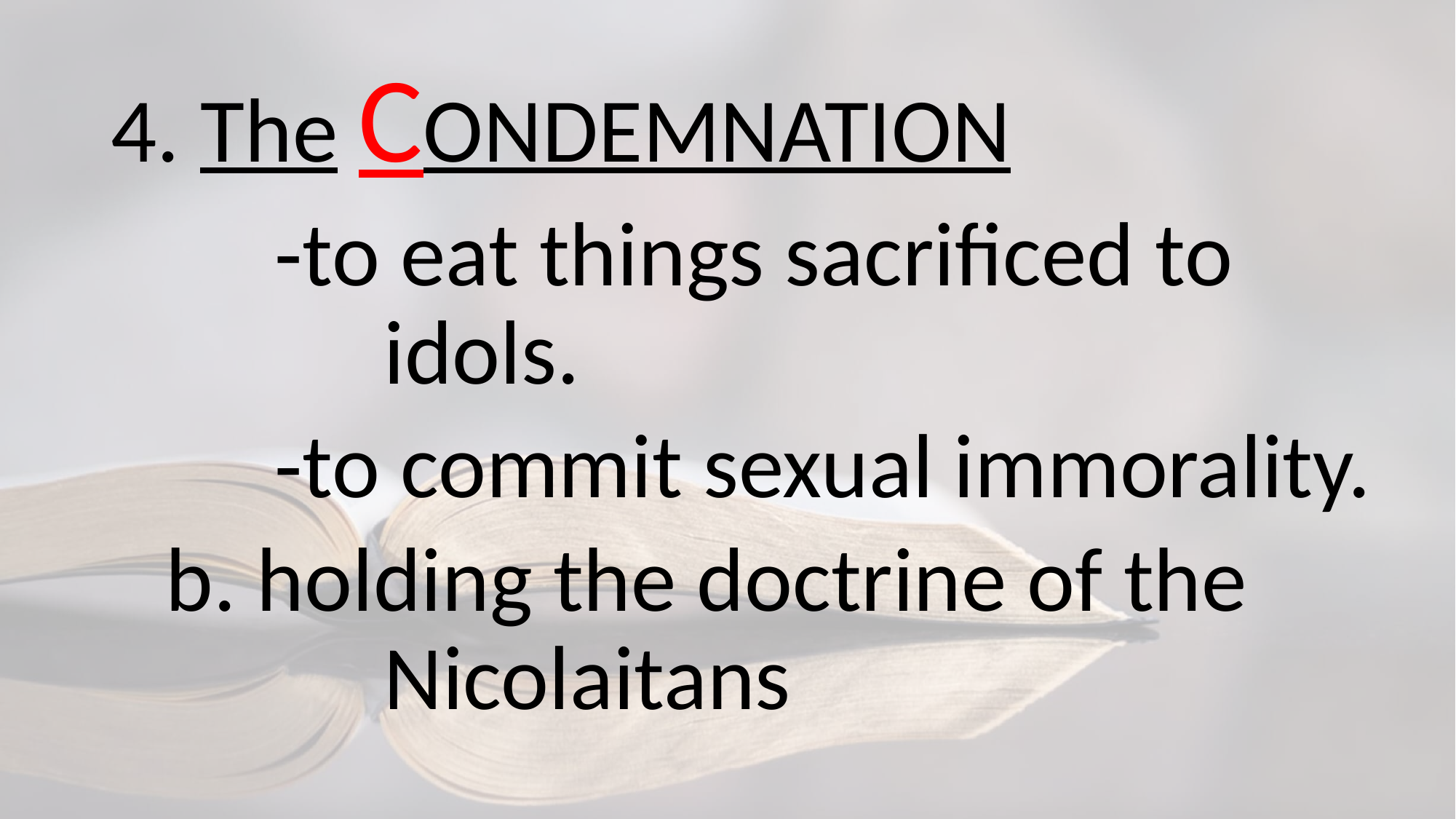

# 4. The CONDEMNATION
		-to eat things sacrificed to 			    		idols.
		-to commit sexual immorality.
	b. holding the doctrine of the 		  		Nicolaitans